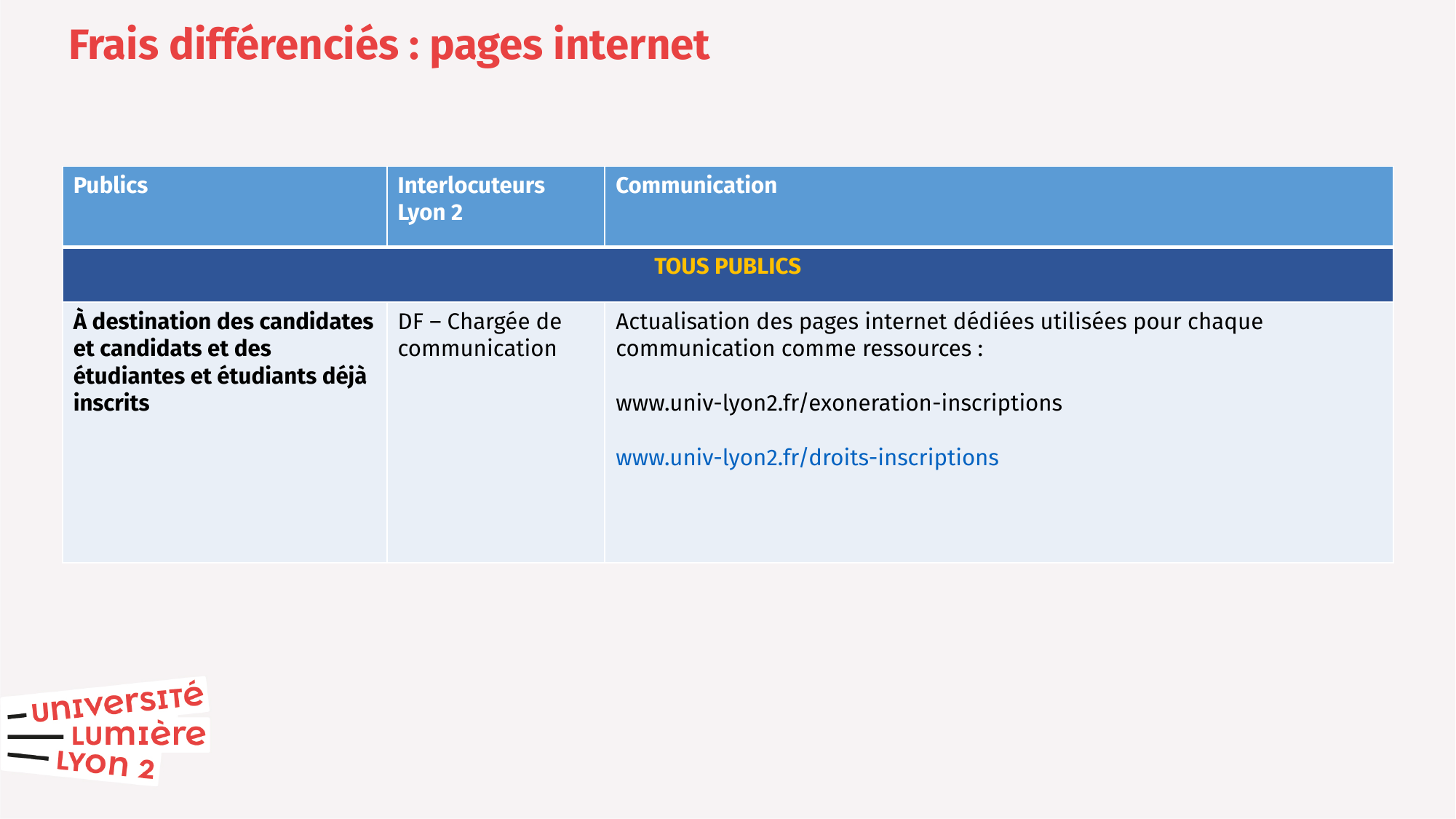

Frais différenciés : pages internet
| Publics | Interlocuteurs Lyon 2 | Communication |
| --- | --- | --- |
| TOUS PUBLICS |  |  |
| À destination des candidates et candidats et des étudiantes et étudiants déjà inscrits | DF – Chargée de communication | Actualisation des pages internet dédiées utilisées pour chaque communication comme ressources : www.univ-lyon2.fr/exoneration-inscriptions www.univ-lyon2.fr/droits-inscriptions |